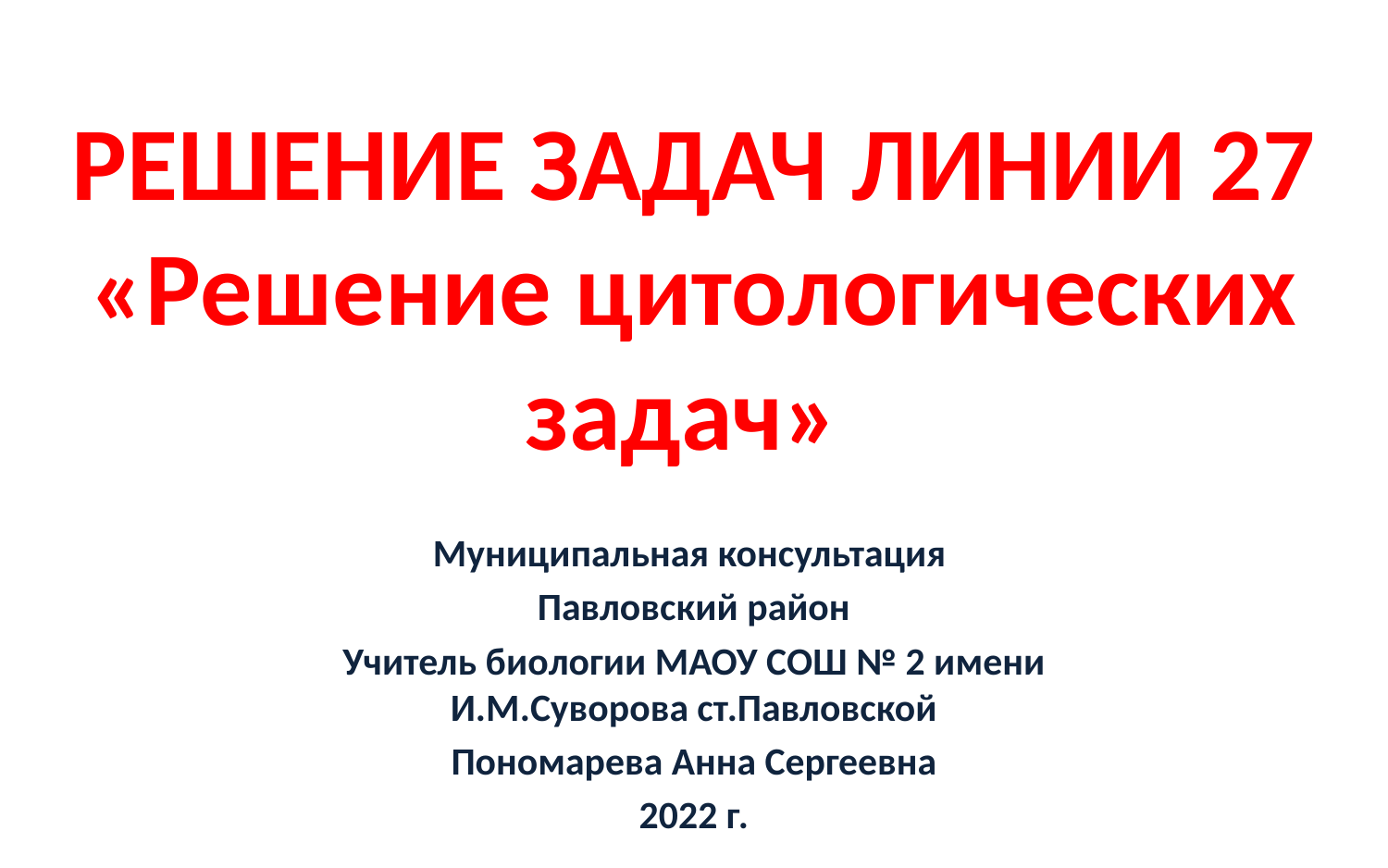

# РЕШЕНИЕ ЗАДАЧ ЛИНИИ 27 «Решение цитологических задач»
Муниципальная консультация
Павловский район
Учитель биологии МАОУ СОШ № 2 имени И.М.Суворова ст.Павловской
Пономарева Анна Сергеевна
2022 г.